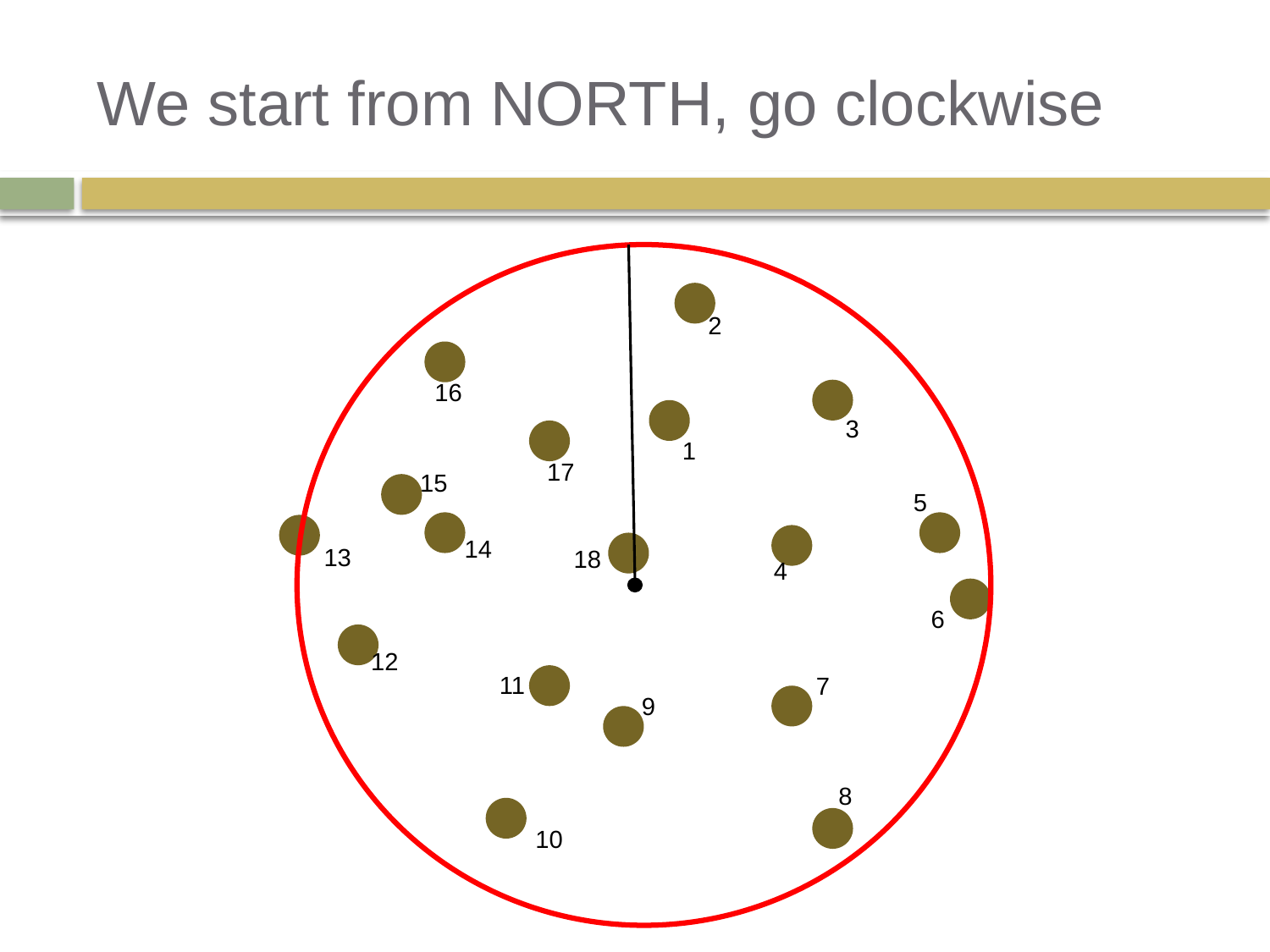

# We start from NORTH, go clockwise

2
16
3
1
17
15
5
14
13
18
4

6
12
11
7
9
8
10